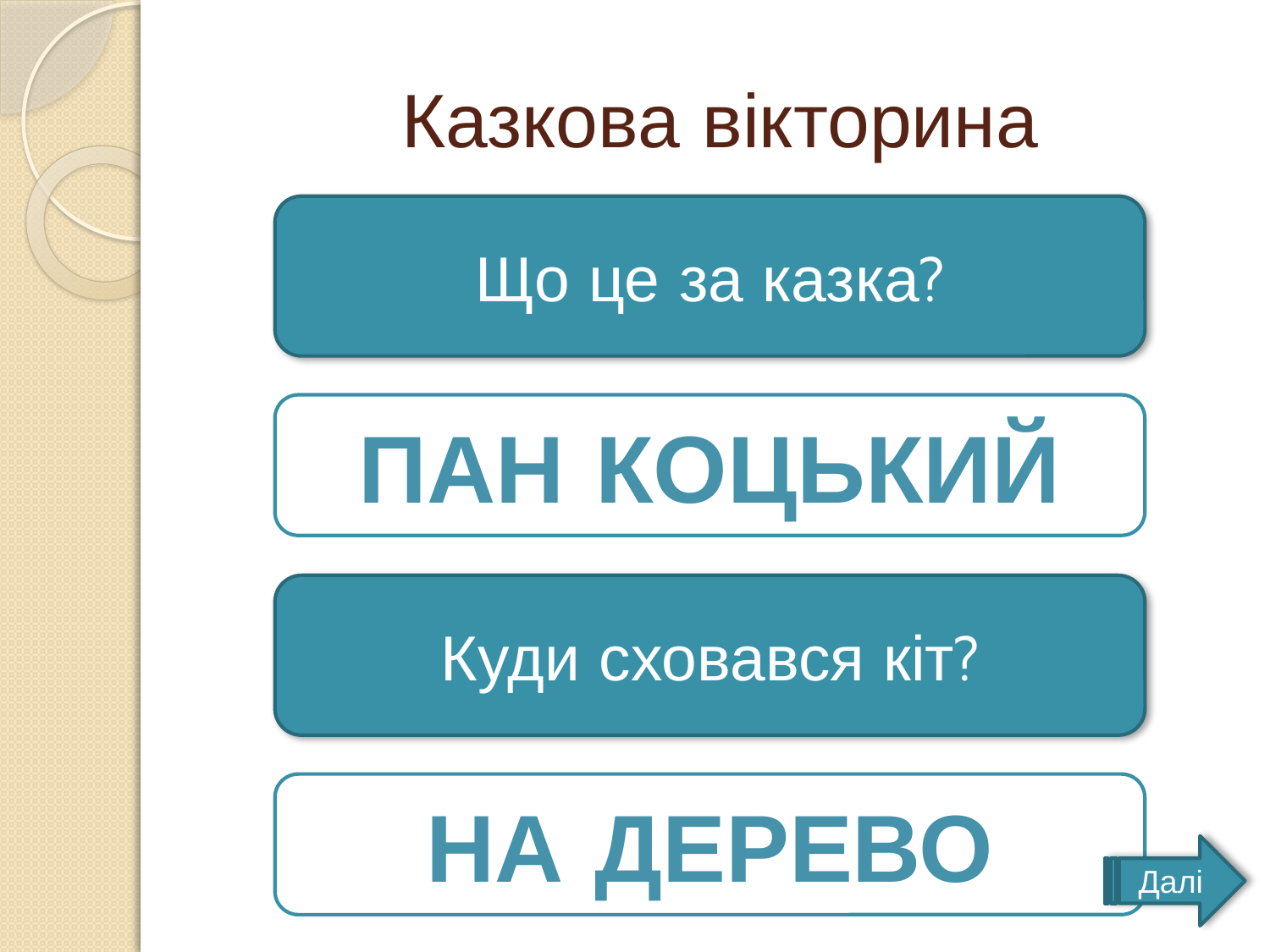

# Казкова вікторина
Що це за казка?
Пан Коцький
Куди сховався кіт?
На дерево
Далі